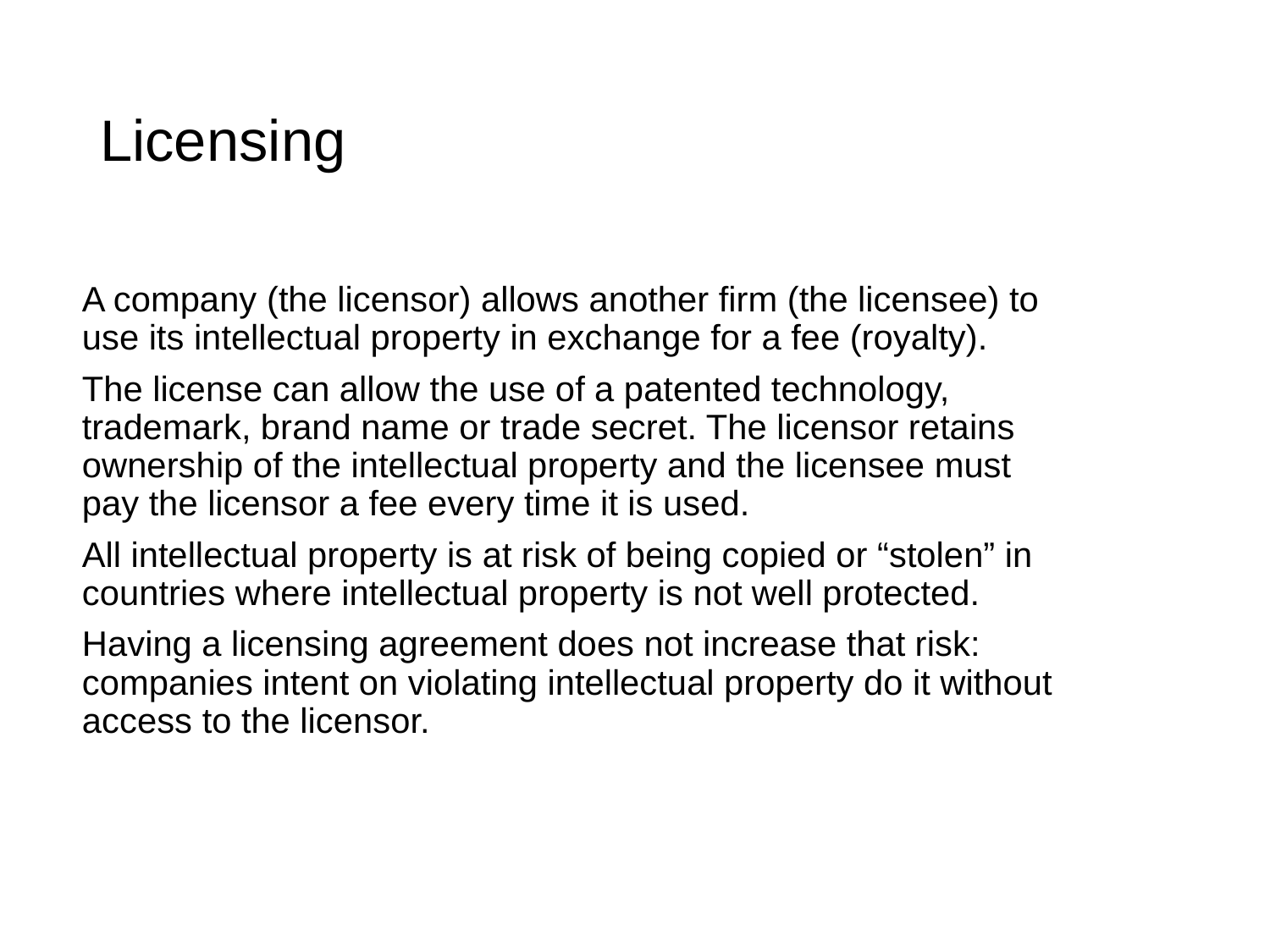

# Licensing
A company (the licensor) allows another firm (the licensee) to use its intellectual property in exchange for a fee (royalty).
The license can allow the use of a patented technology, trademark, brand name or trade secret. The licensor retains ownership of the intellectual property and the licensee must pay the licensor a fee every time it is used.
All intellectual property is at risk of being copied or “stolen” in countries where intellectual property is not well protected.
Having a licensing agreement does not increase that risk: companies intent on violating intellectual property do it without access to the licensor.